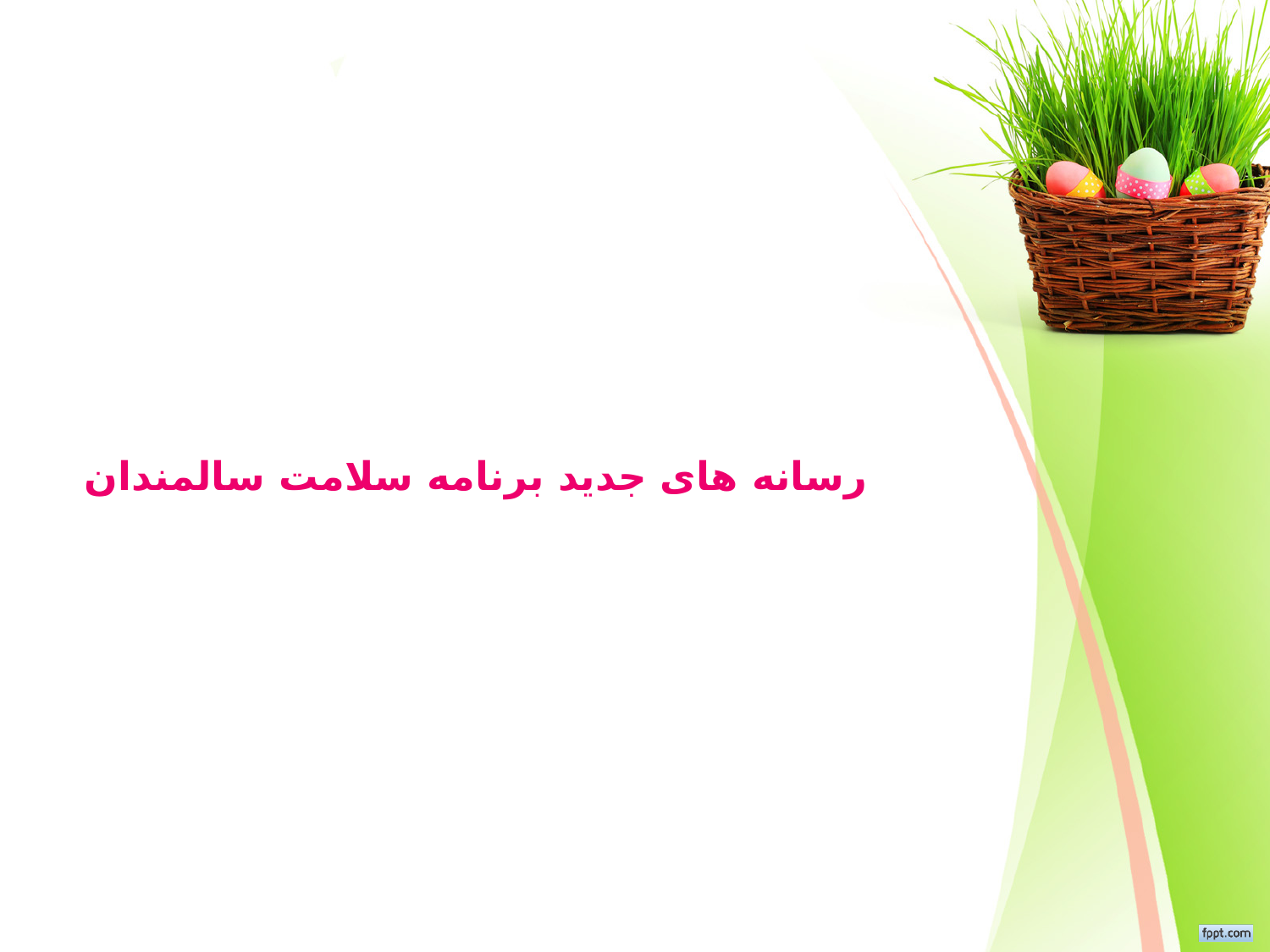

# رسانه های جدید برنامه سلامت سالمندان